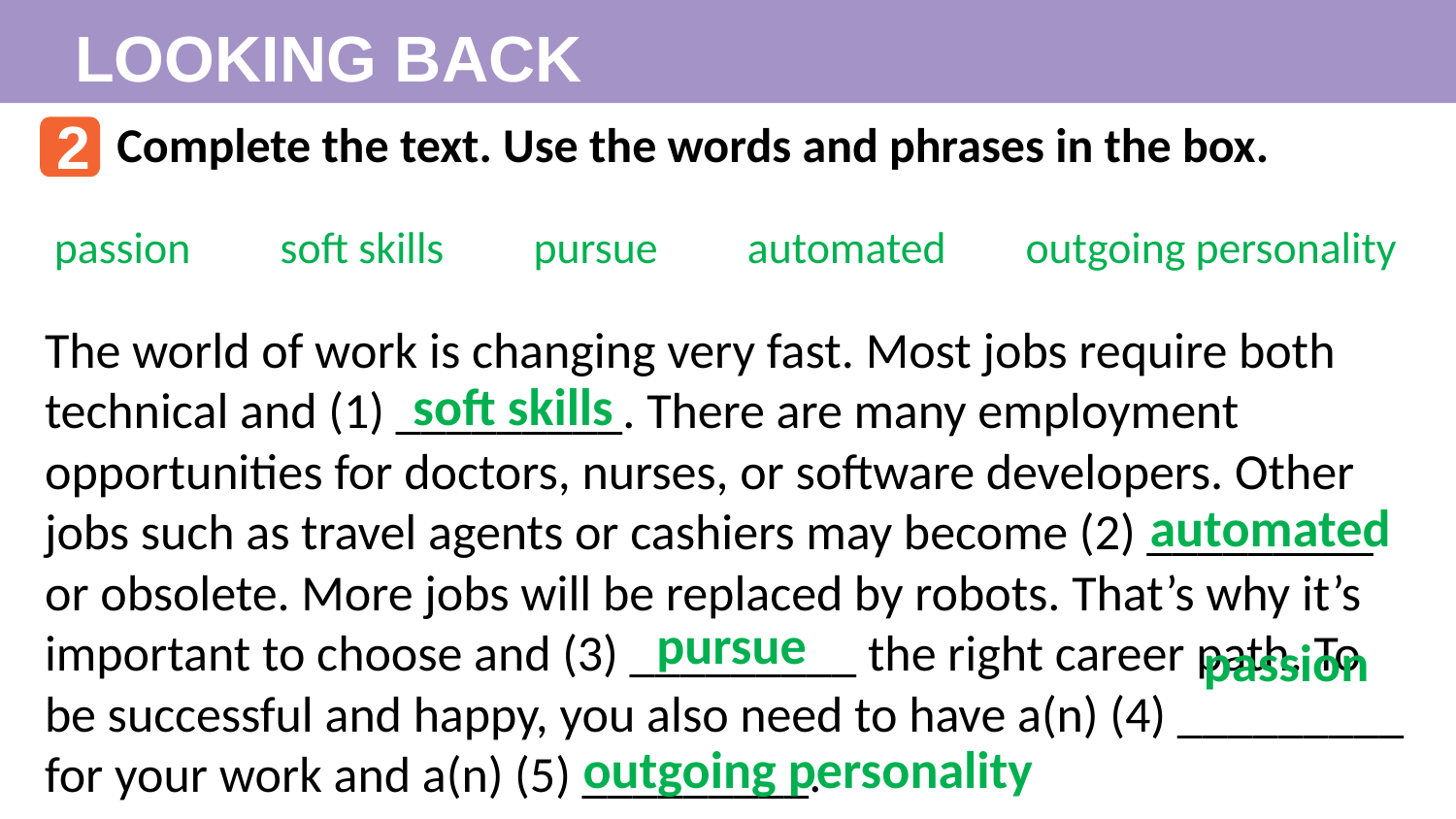

LOOKING BACK
2
Complete the text. Use the words and phrases in the box.

passion         soft skills         pursue         automated        outgoing personality
The world of work is changing very fast. Most jobs require both technical and (1) _________. There are many employment opportunities for doctors, nurses, or software developers. Other
jobs such as travel agents or cashiers may become (2) _________ or obsolete. More jobs will be replaced by robots. That’s why it’s important to choose and (3) _________ the right career path. To be successful and happy, you also need to have a(n) (4) _________ for your work and a(n) (5) _________.
soft skills
automated
pursue
passion
outgoing personality